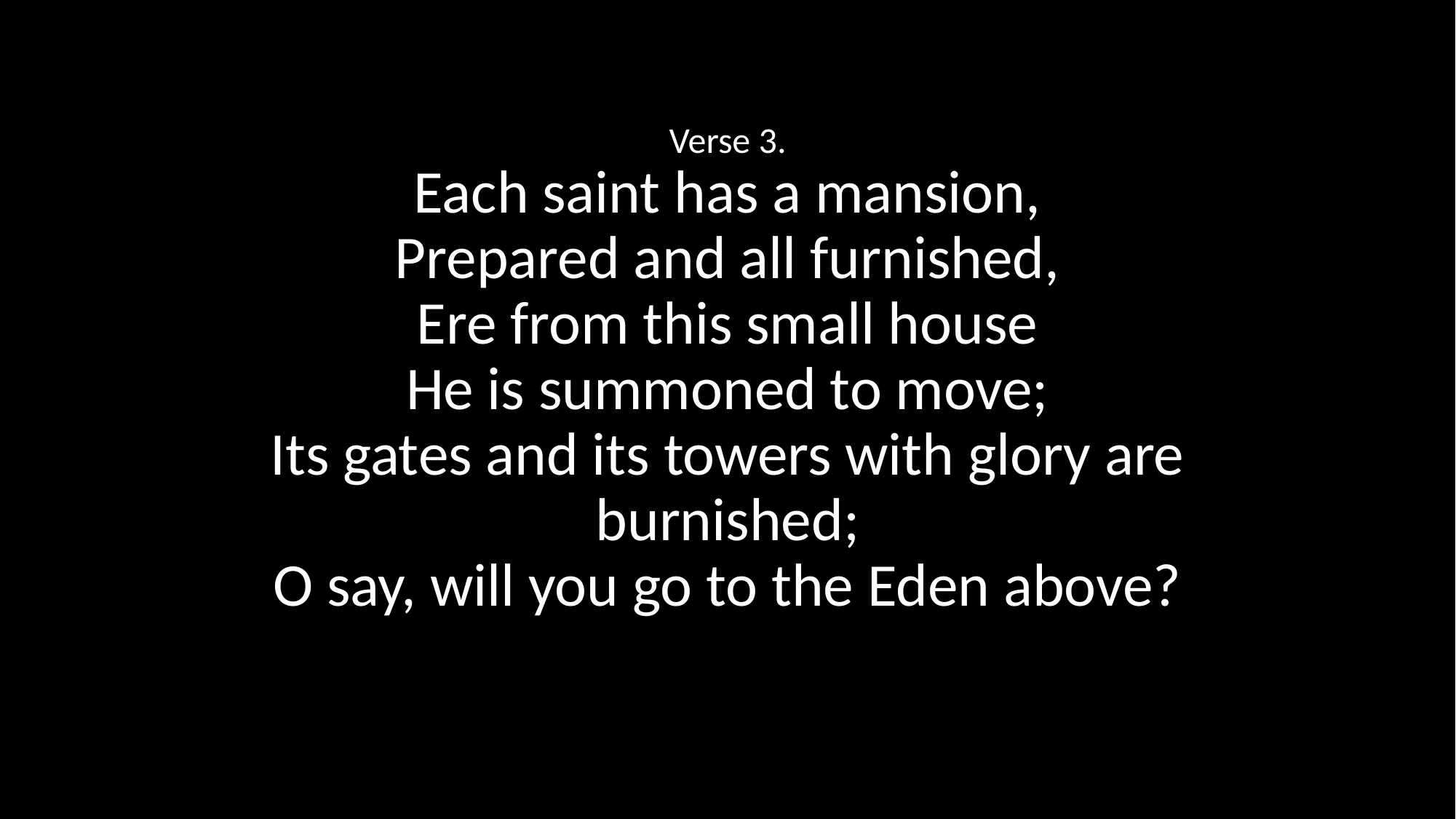

Verse 3.
Each saint has a mansion,
Prepared and all furnished,
Ere from this small house
He is summoned to move;
Its gates and its towers with glory are burnished;
O say, will you go to the Eden above?